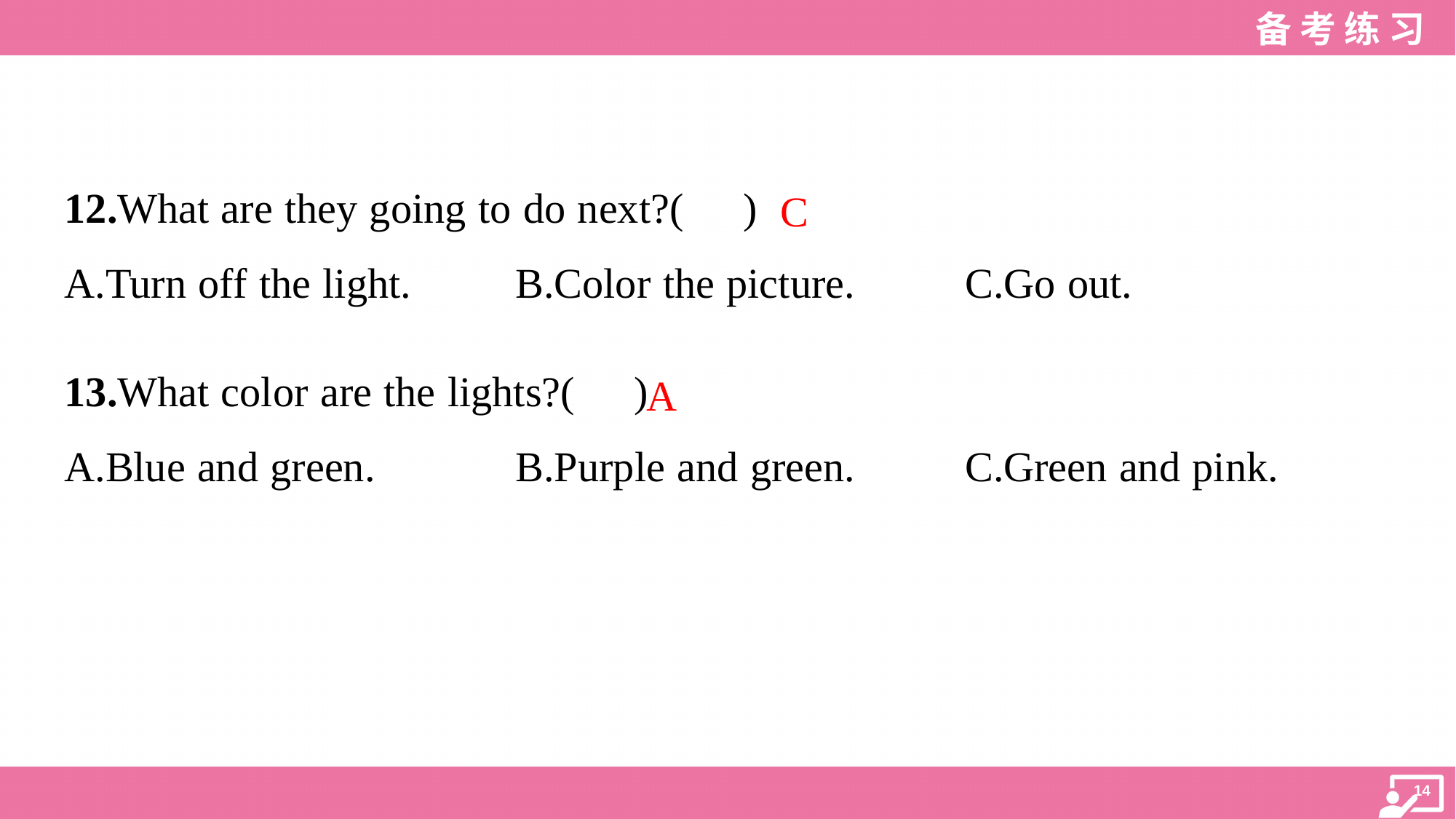

12.What are they going to do next?(     )
C
A.Turn off the light.	B.Color the picture.	C.Go out.
13.What color are the lights?(     )
A
A.Blue and green.	B.Purple and green.	C.Green and pink.